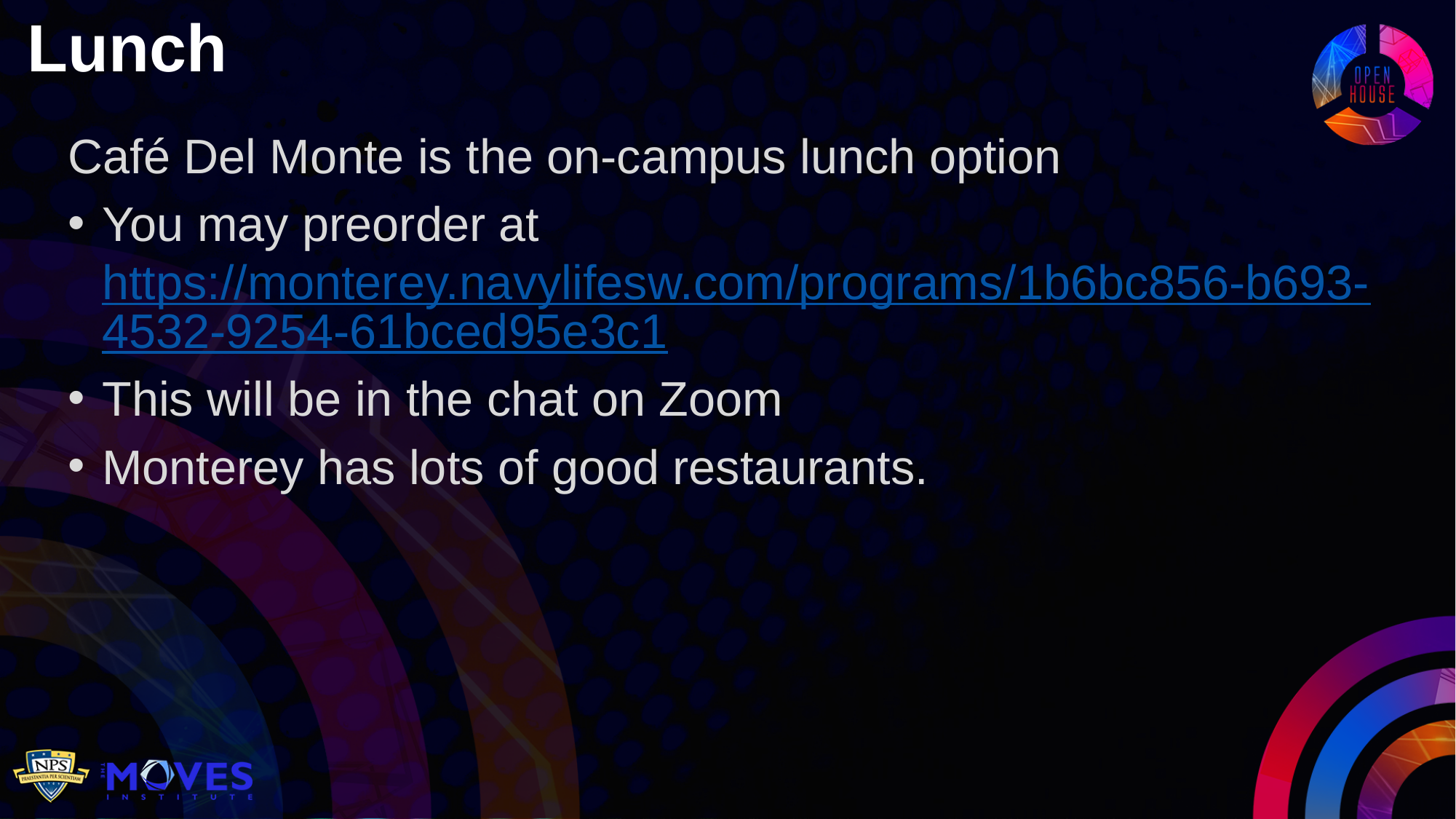

Lunch
Café Del Monte is the on-campus lunch option
You may preorder at https://monterey.navylifesw.com/programs/1b6bc856-b693-4532-9254-61bced95e3c1
This will be in the chat on Zoom
Monterey has lots of good restaurants.